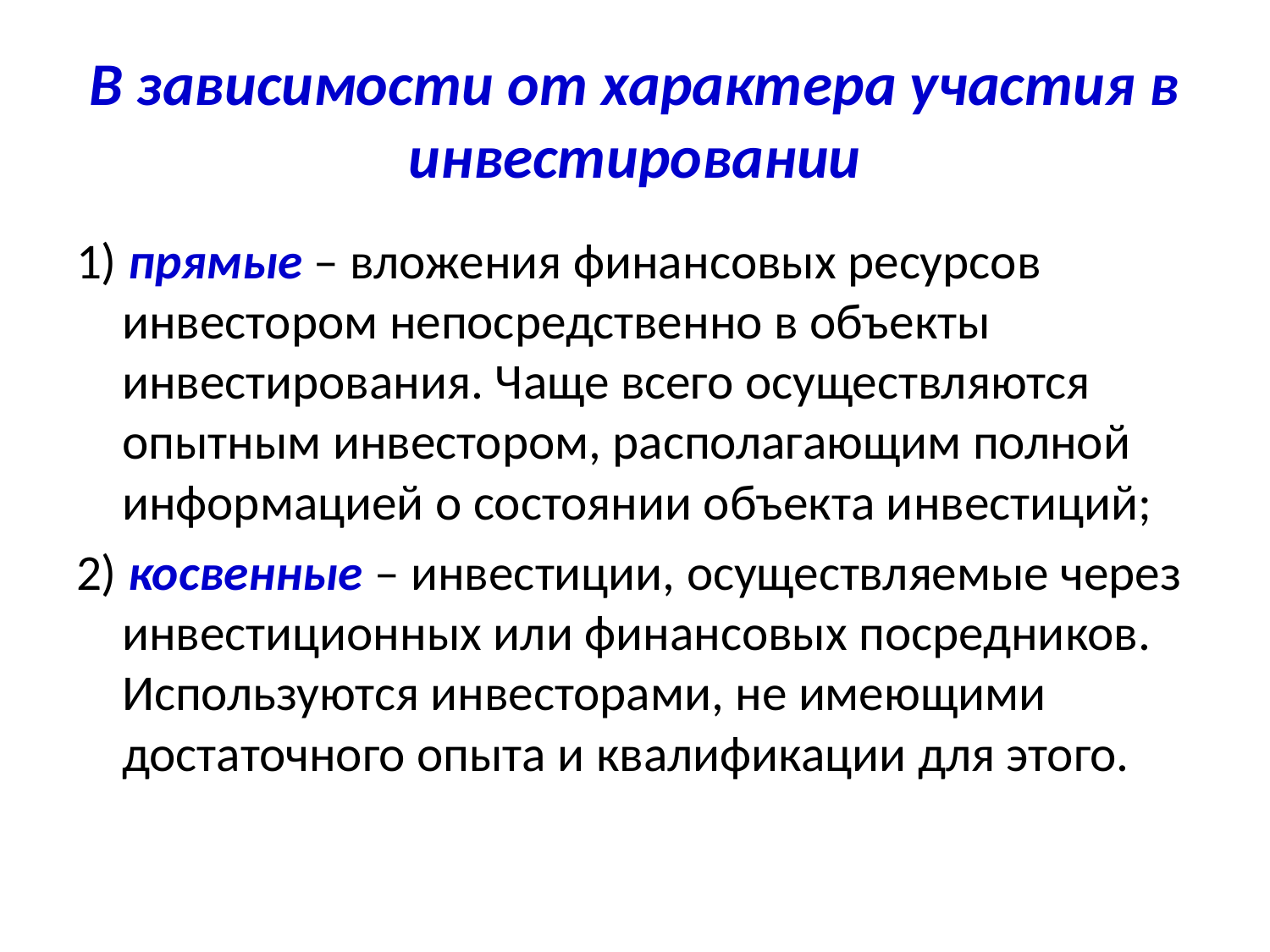

# В зависимости от характера участия в инвестировании
1) прямые – вложения финансовых ресурсов инвестором непосредственно в объекты инвестирования. Чаще всего осуществляются опытным инвестором, располагающим полной информацией о состоянии объекта инвестиций;
2) косвенные – инвестиции, осуществляемые через инвестиционных или финансовых посредников. Используются инвесторами, не имеющими достаточного опыта и квалификации для этого.